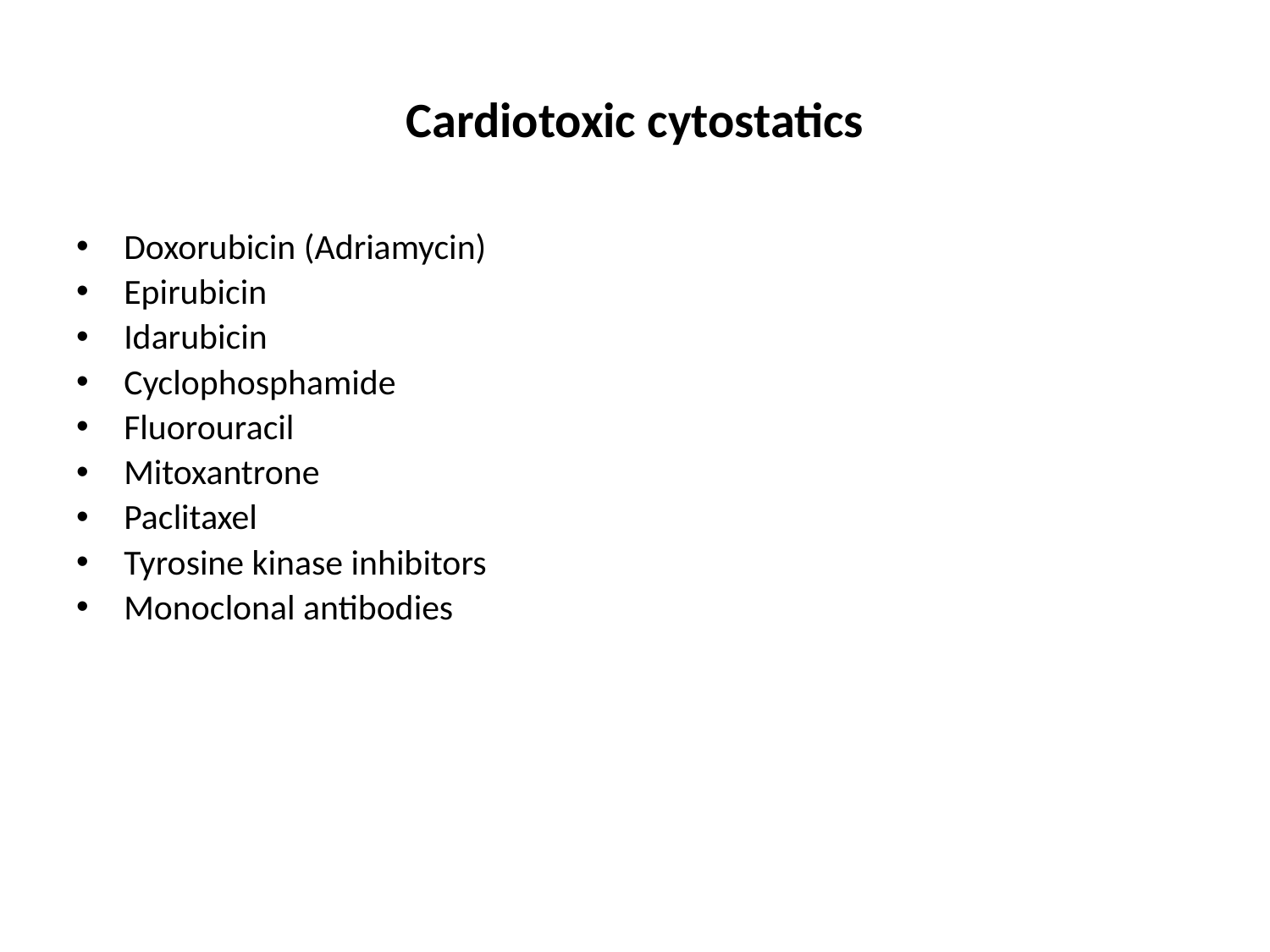

# Cardiotoxic cytostatics
Doxorubicin (Adriamycin)
Epirubicin
Idarubicin
Cyclophosphamide
Fluorouracil
Mitoxantrone
Paclitaxel
Tyrosine kinase inhibitors
Monoclonal antibodies